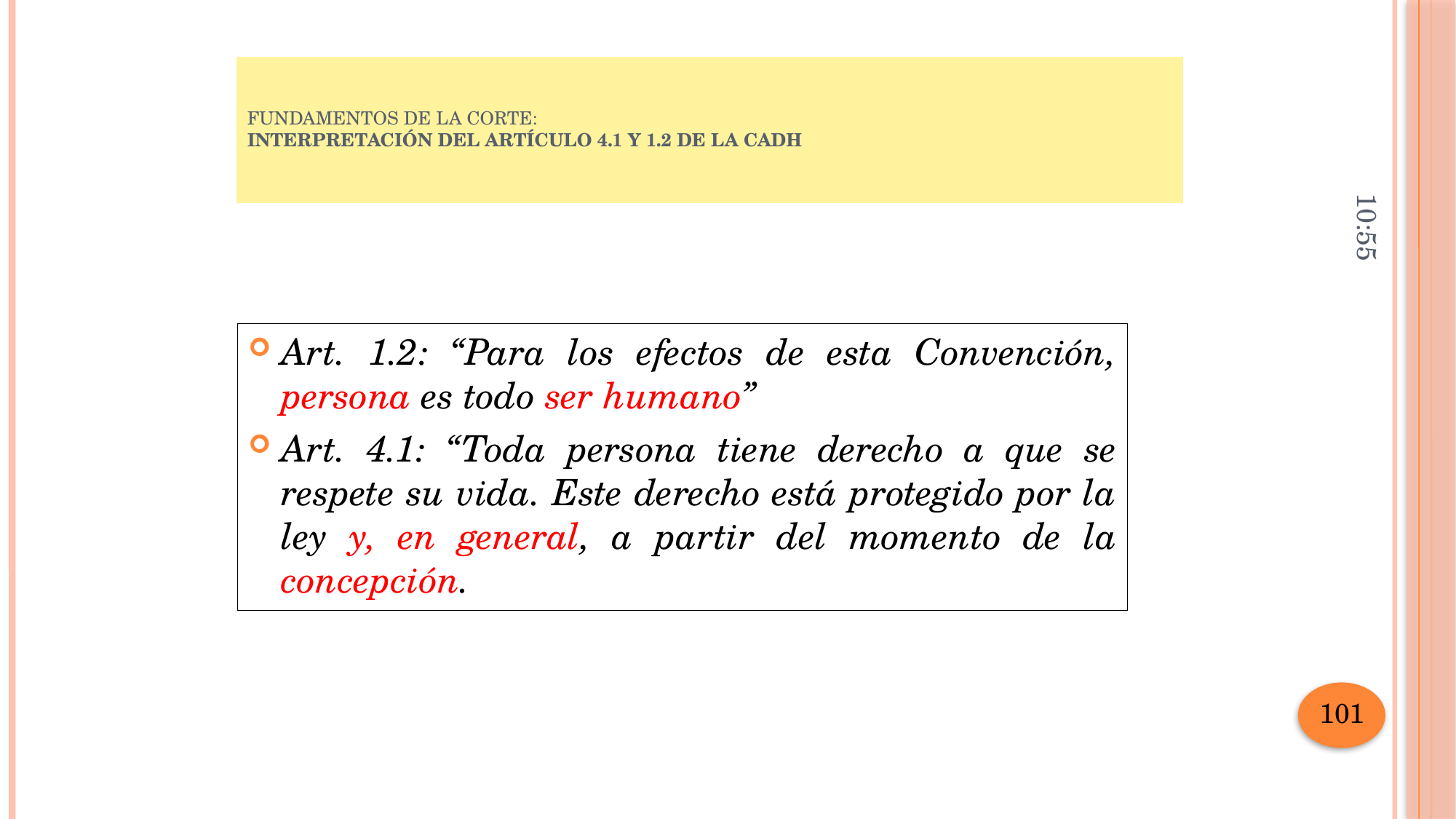

# FUNDAMENTOS DE LA CORTE: Interpretación del artículo 4.1 y 1.2 de la CADH
10:55
Art. 1.2: “Para los efectos de esta Convención, persona es todo ser humano”
Art. 4.1: “Toda persona tiene derecho a que se respete su vida. Este derecho está protegido por la ley y, en general, a partir del momento de la concepción.

101